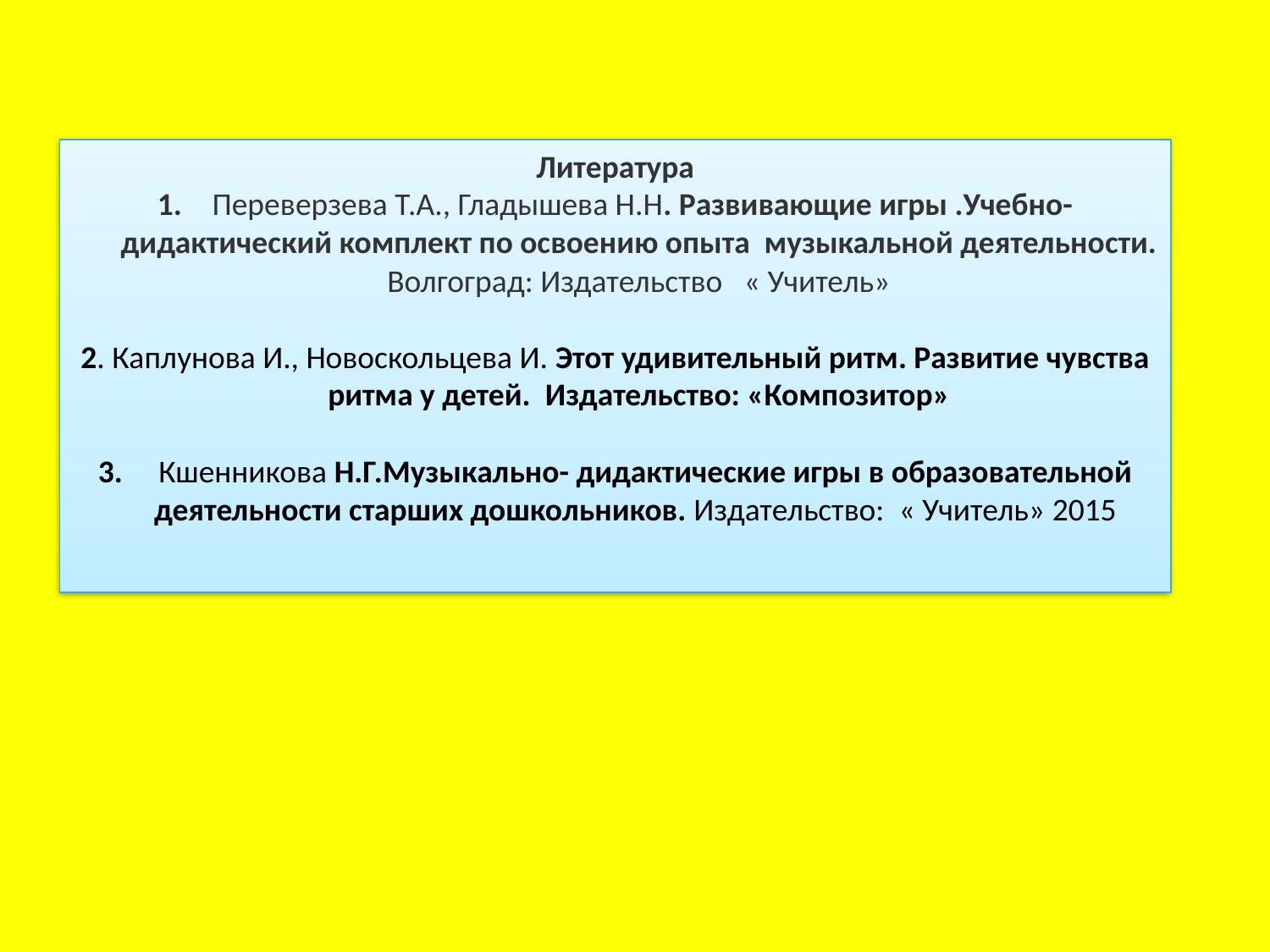

Литература
 Переверзева Т.А., Гладышева Н.Н. Развивающие игры .Учебно- дидактический комплект по освоению опыта  музыкальной деятельности. Волгоград: Издательство   « Учитель»

2. Каплунова И., Новоскольцева И. Этот удивительный ритм. Развитие чувства ритма у детей.  Издательство: «Композитор»

3.     Кшенникова Н.Г.Музыкально- дидактические игры в образовательной деятельности старших дошкольников. Издательство:  « Учитель» 2015